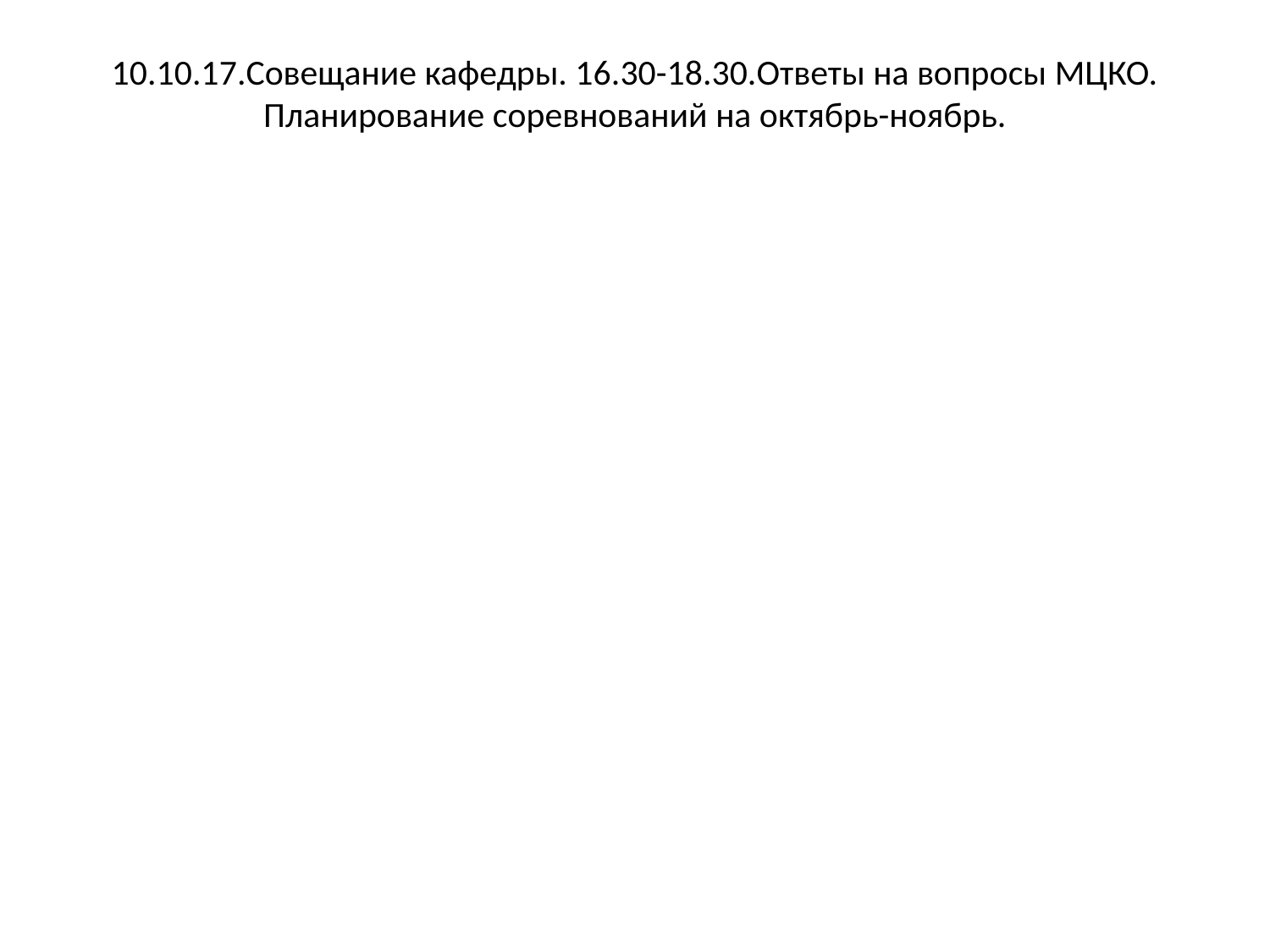

# 10.10.17.Совещание кафедры. 16.30-18.30.Ответы на вопросы МЦКО. Планирование соревнований на октябрь-ноябрь.